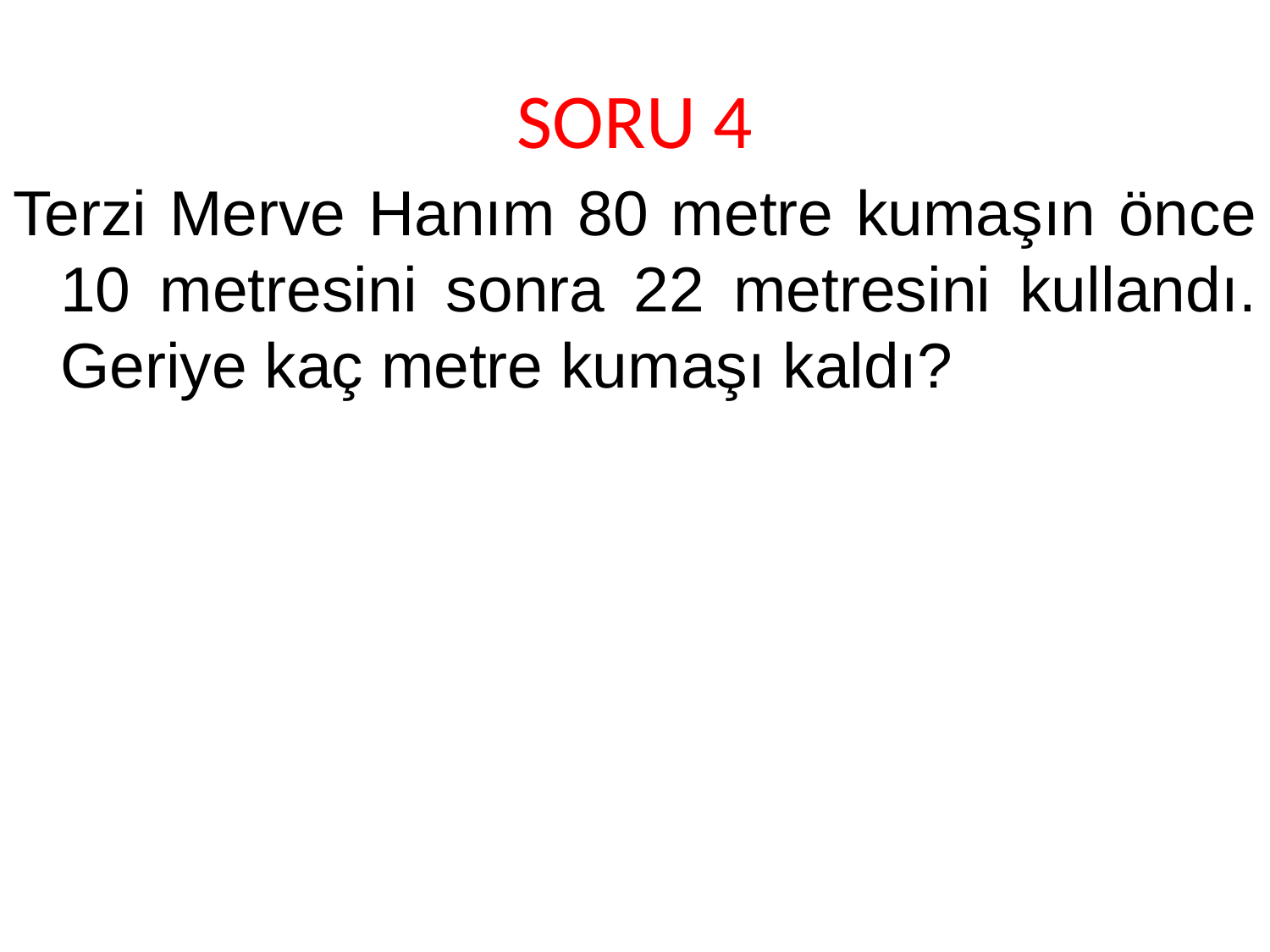

# SORU 4
Terzi Merve Hanım 80 metre kumaşın önce 10 metresini sonra 22 metresini kullandı. Geriye kaç metre kumaşı kaldı?